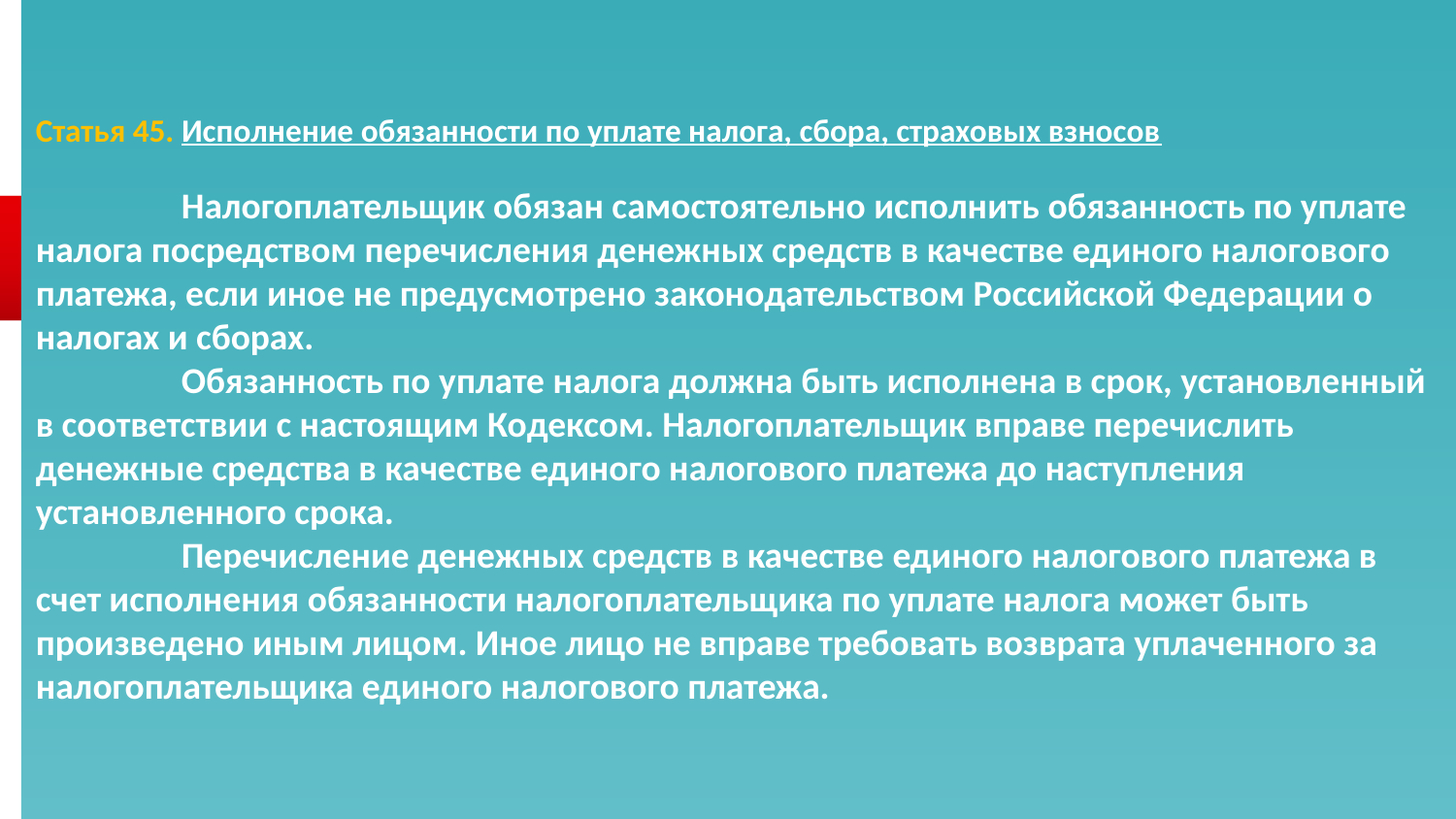

# Статья 45. Исполнение обязанности по уплате налога, сбора, страховых взносов Налогоплательщик обязан самостоятельно исполнить обязанность по уплате налога посредством перечисления денежных средств в качестве единого налогового платежа, если иное не предусмотрено законодательством Российской Федерации о налогах и сборах. Обязанность по уплате налога должна быть исполнена в срок, установленный в соответствии с настоящим Кодексом. Налогоплательщик вправе перечислить денежные средства в качестве единого налогового платежа до наступления установленного срока. Перечисление денежных средств в качестве единого налогового платежа в счет исполнения обязанности налогоплательщика по уплате налога может быть произведено иным лицом. Иное лицо не вправе требовать возврата уплаченного за налогоплательщика единого налогового платежа.